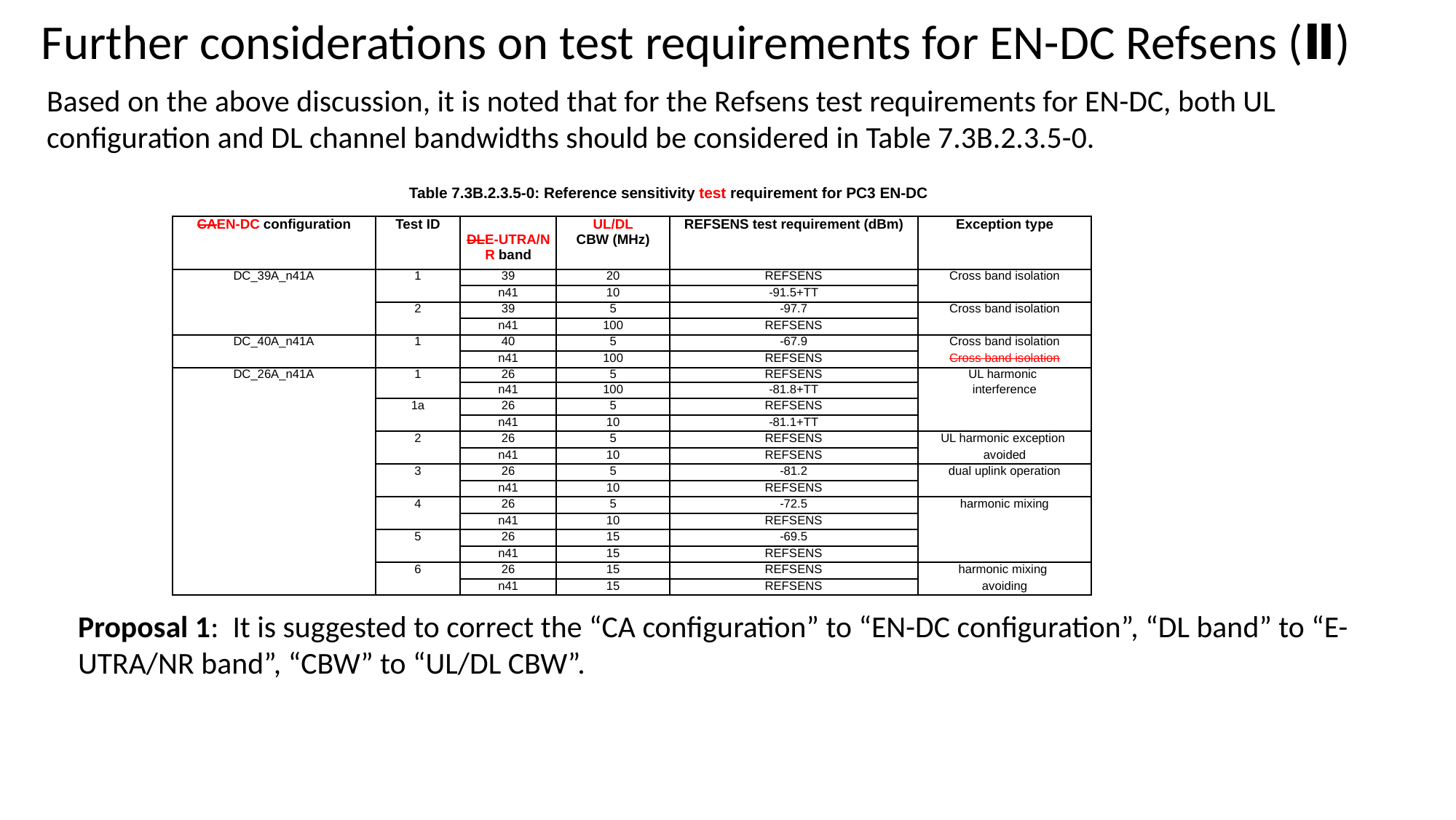

# Further considerations on test requirements for EN-DC Refsens (Ⅱ)
Based on the above discussion, it is noted that for the Refsens test requirements for EN-DC, both UL configuration and DL channel bandwidths should be considered in Table 7.3B.2.3.5-0.
Table 7.3B.2.3.5-0: Reference sensitivity test requirement for PC3 EN-DC
| CAEN-DC configuration | Test ID | DLE-UTRA/NR band | UL/DL CBW (MHz) | REFSENS test requirement (dBm) | Exception type |
| --- | --- | --- | --- | --- | --- |
| DC\_39A\_n41A | 1 | 39 | 20 | REFSENS | Cross band isolation |
|  |  | n41 | 10 | -91.5+TT |  |
|  | 2 | 39 | 5 | -97.7 | Cross band isolation |
|  |  | n41 | 100 | REFSENS |  |
| DC\_40A\_n41A | 1 | 40 | 5 | -67.9 | Cross band isolation |
|  |  | n41 | 100 | REFSENS | Cross band isolation |
| DC\_26A\_n41A | 1 | 26 | 5 | REFSENS | UL harmonic |
|  |  | n41 | 100 | -81.8+TT | interference |
|  | 1a | 26 | 5 | REFSENS |  |
|  |  | n41 | 10 | -81.1+TT |  |
|  | 2 | 26 | 5 | REFSENS | UL harmonic exception |
|  |  | n41 | 10 | REFSENS | avoided |
|  | 3 | 26 | 5 | -81.2 | dual uplink operation |
|  |  | n41 | 10 | REFSENS |  |
|  | 4 | 26 | 5 | -72.5 | harmonic mixing |
|  |  | n41 | 10 | REFSENS |  |
|  | 5 | 26 | 15 | -69.5 |  |
|  |  | n41 | 15 | REFSENS |  |
|  | 6 | 26 | 15 | REFSENS | harmonic mixing |
|  |  | n41 | 15 | REFSENS | avoiding |
Proposal 1:  It is suggested to correct the “CA configuration” to “EN-DC configuration”, “DL band” to “E-UTRA/NR band”, “CBW” to “UL/DL CBW”.